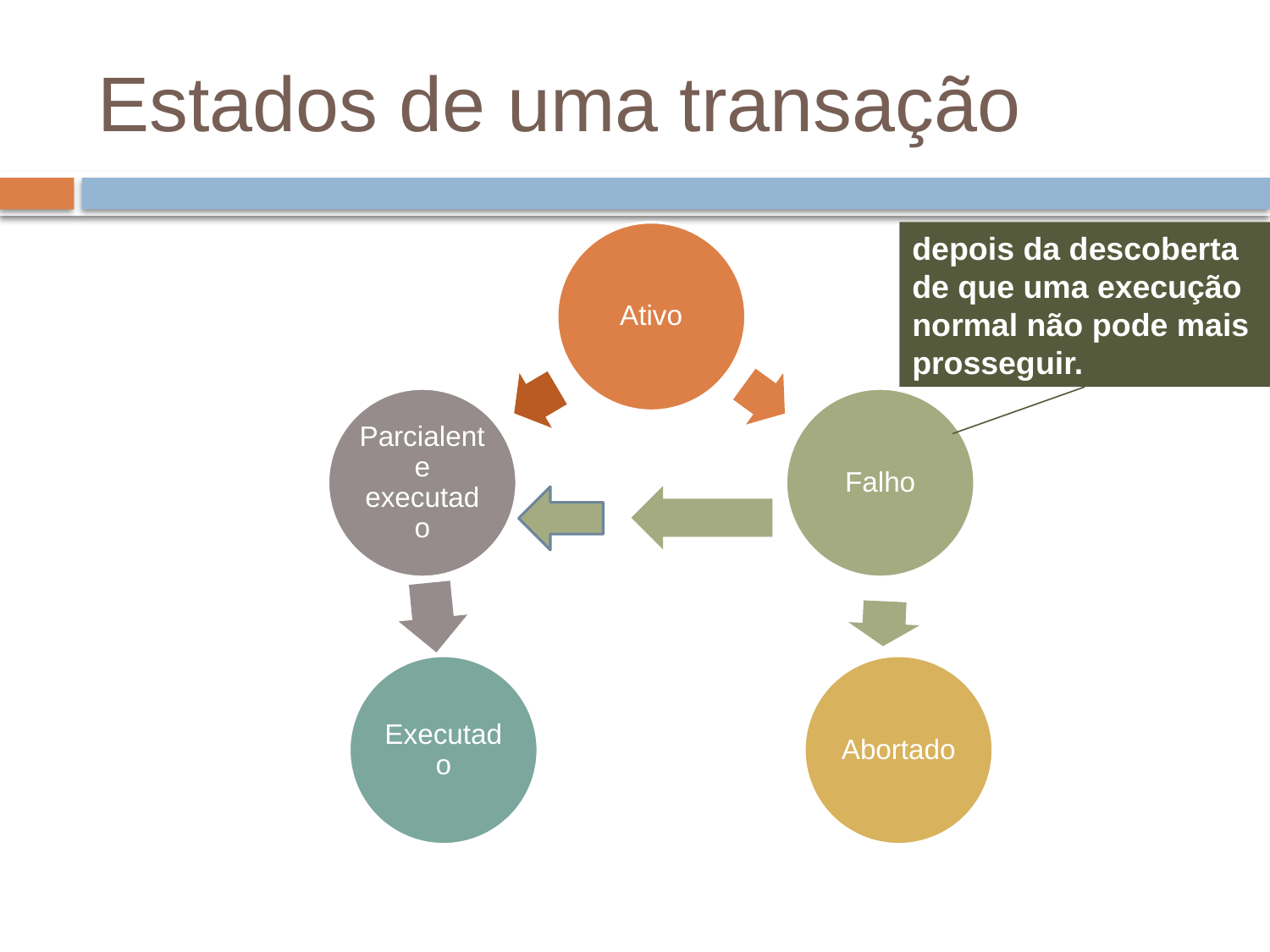

# Estados de uma transação
Ativo

Falho

Abortado

Executado

Parcialente executado

depois da descoberta de que uma execução normal não pode mais
prosseguir.